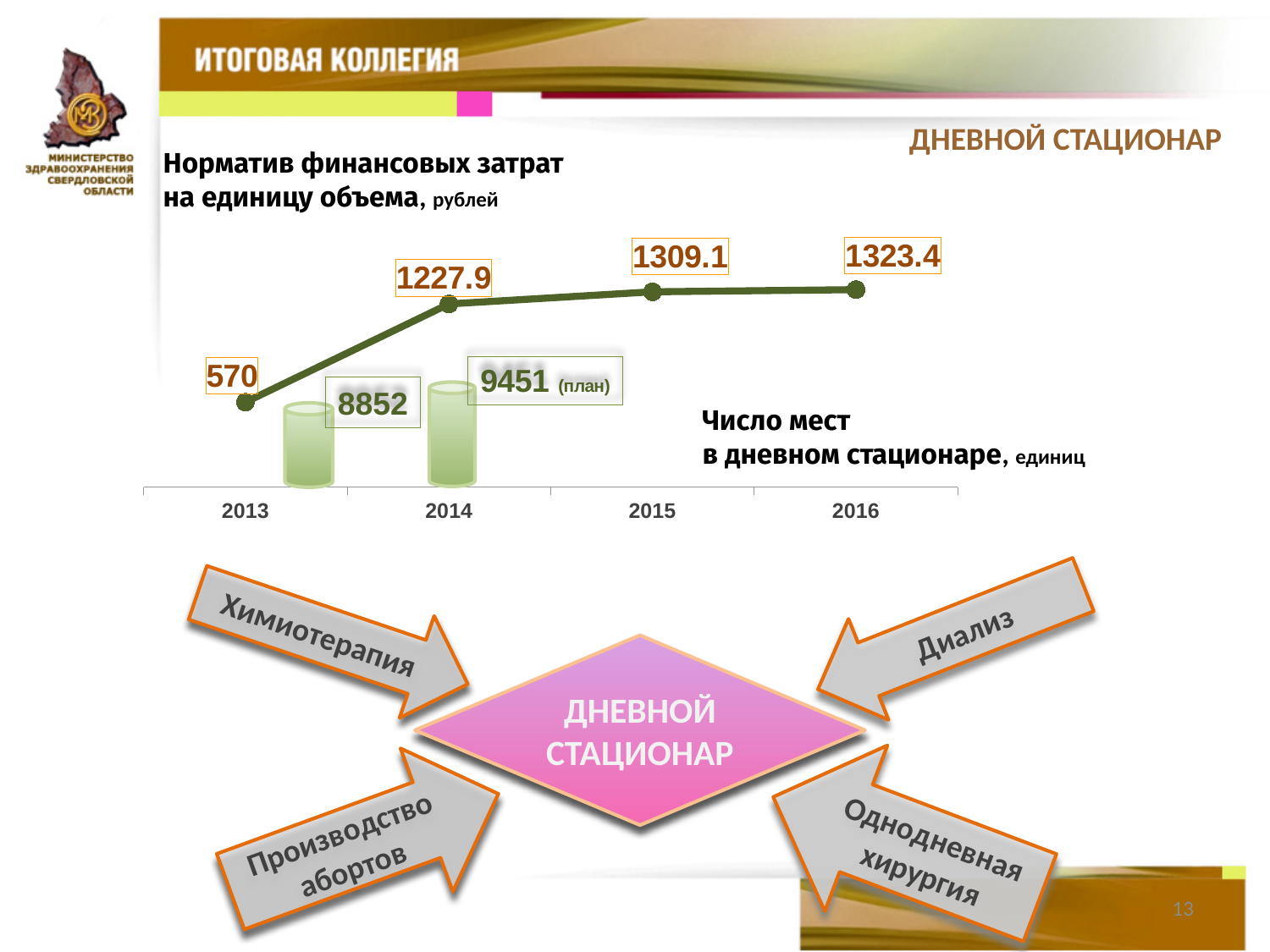

ДНЕВНОЙ СТАЦИОНАР
Норматив финансовых затрат
на единицу объема, рублей

### Chart

| Category | в целом по отрасли |
|---|---|
| 2013 | 570.0 |
| 2014 | 1227.9 |
| 2015 | 1309.1 |
| 2016 | 1323.4 |
8852
Число мест
в дневном стационаре, единиц

Диализ
Химиотерапия
ДНЕВНОЙ СТАЦИОНАР
Производство абортов
Однодневная хирургия
13